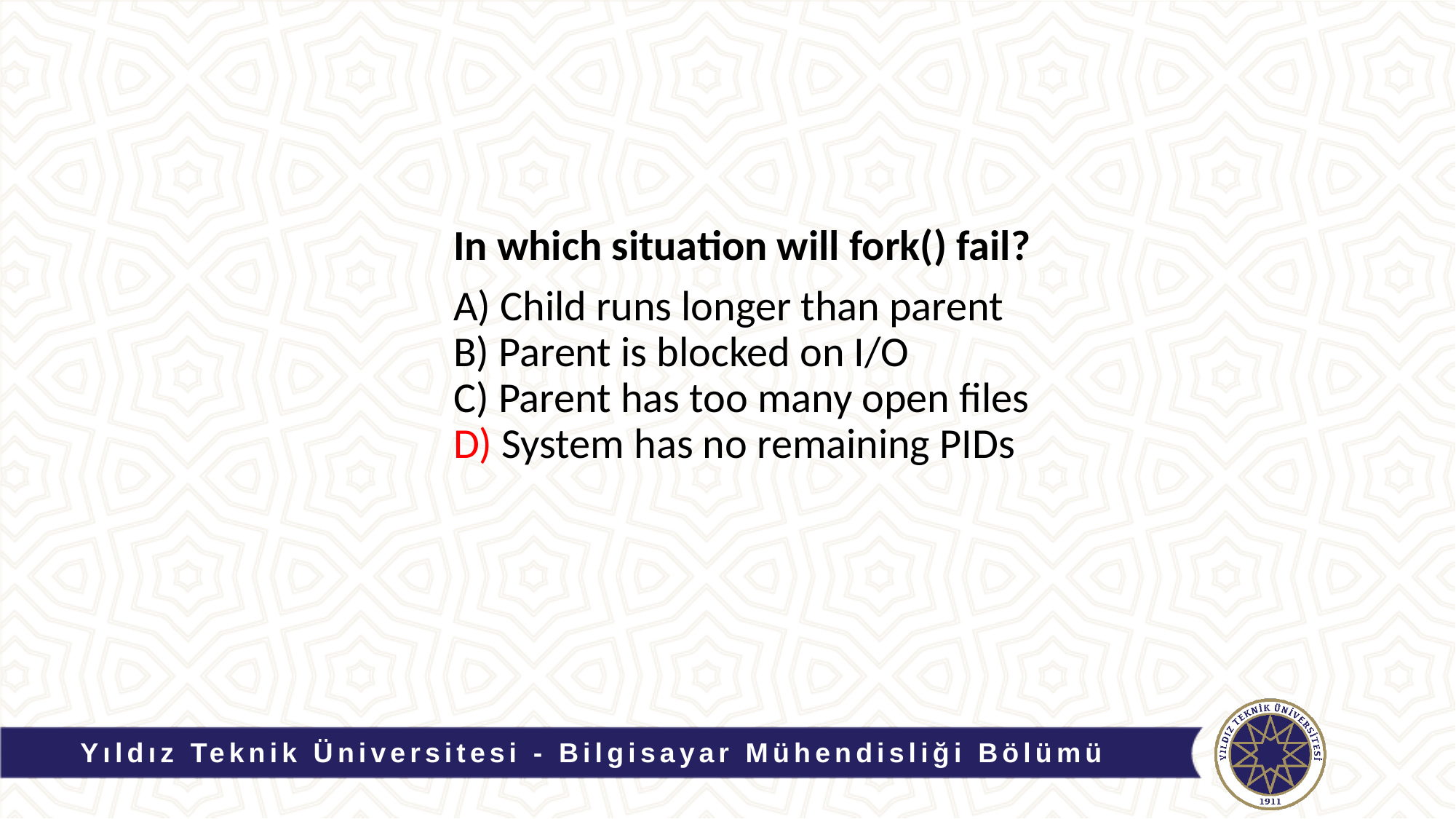

In which situation will fork() fail?
A) Child runs longer than parent
B) Parent is blocked on I/O
C) Parent has too many open files
D) System has no remaining PIDs
Yıldız Teknik Üniversitesi - Bilgisayar Mühendisliği Bölümü